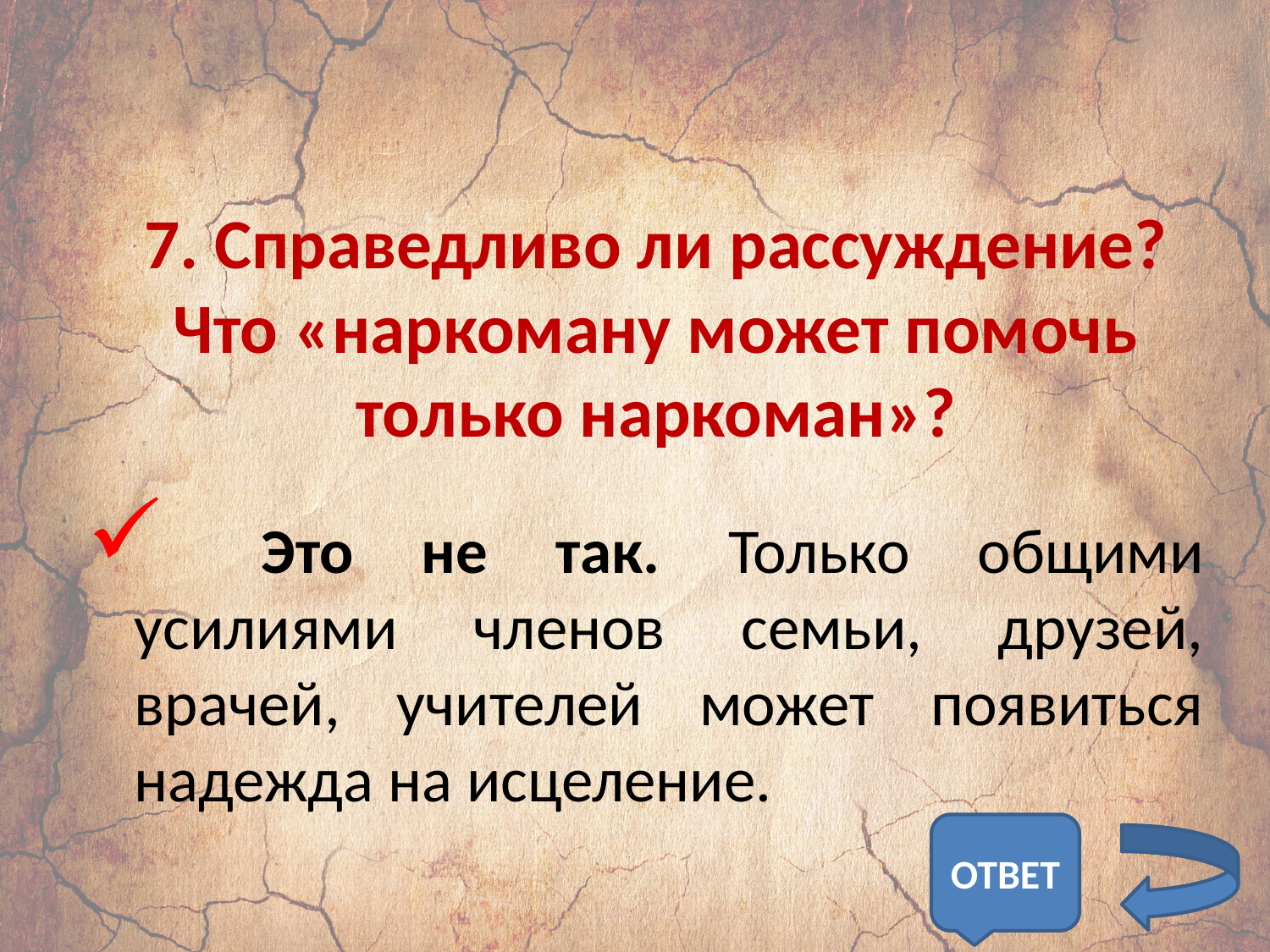

# 7. Справедливо ли рассуждение? Что «наркоману может помочь только наркоман»?
	Это не так. Только общими усилиями членов семьи, друзей, врачей, учителей может появиться надежда на исцеление.
ОТВЕТ